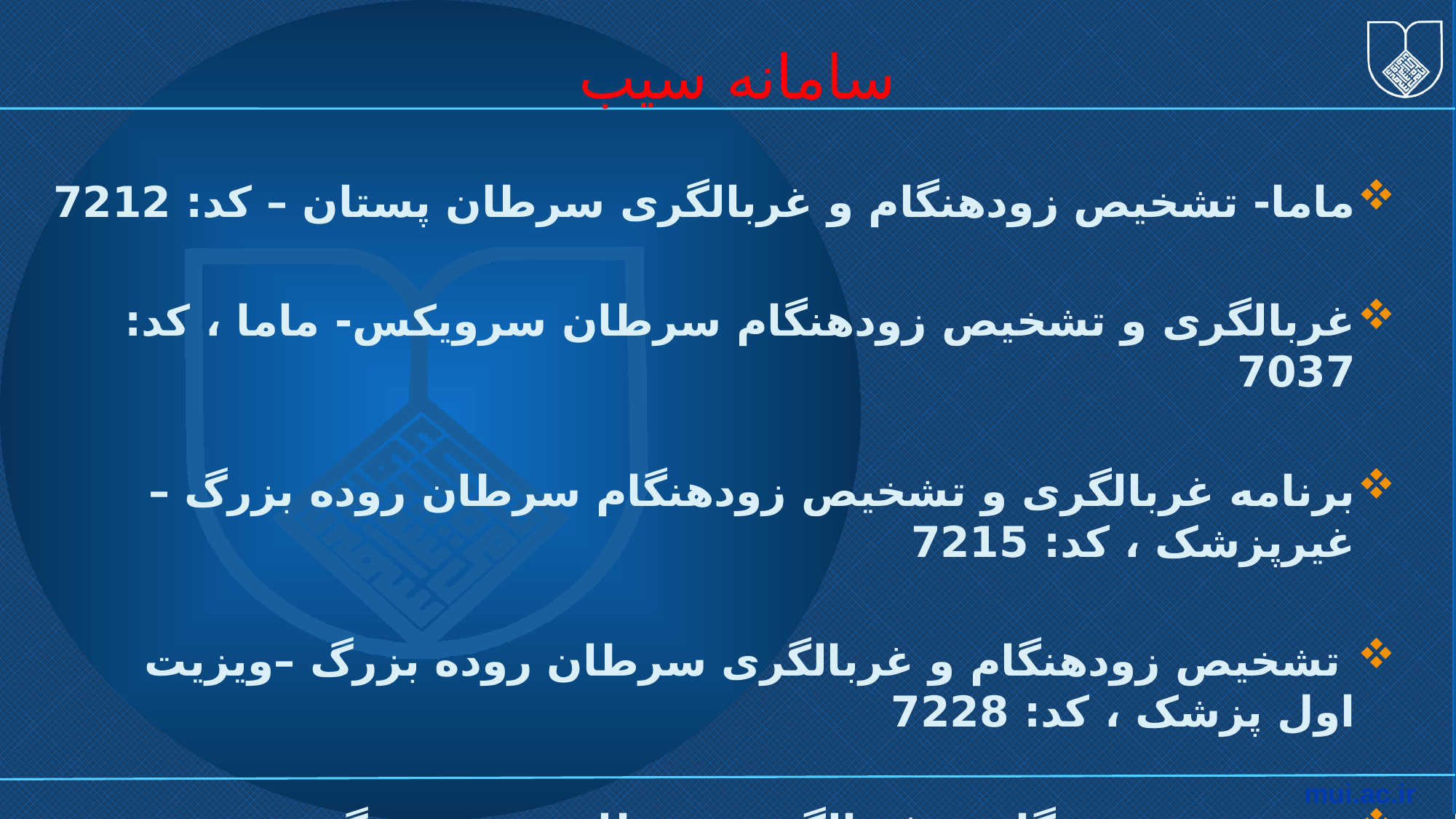

# سامانه سیب
ماما- تشخیص زودهنگام و غربالگری سرطان پستان – کد: 7212

غربالگری و تشخیص زودهنگام سرطان سرویکس- ماما ، کد: 7037

برنامه غربالگری و تشخیص زودهنگام سرطان روده بزرگ –غیرپزشک ، کد: 7215

 تشخیص زودهنگام و غربالگری سرطان روده بزرگ –ویزیت اول پزشک ، کد: 7228

تشخیص زودهنگام و غربالگری سرطان روده بزرگ –ویزیت دوم پزشک ، کد: 7230